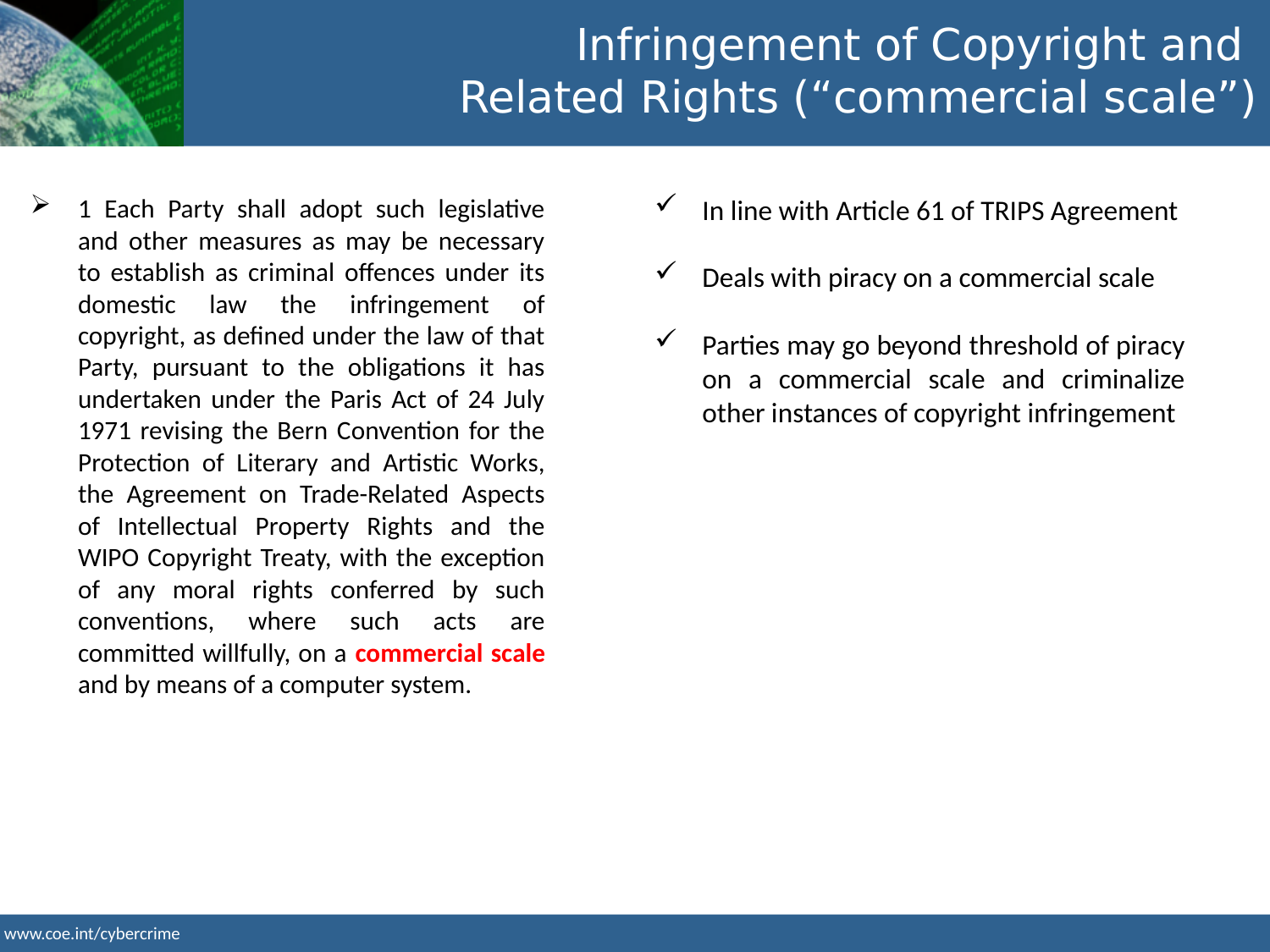

Infringement of Copyright and
Related Rights (“commercial scale”)
1 Each Party shall adopt such legislative and other measures as may be necessary to establish as criminal offences under its domestic law the infringement of copyright, as defined under the law of that Party, pursuant to the obligations it has undertaken under the Paris Act of 24 July 1971 revising the Bern Convention for the Protection of Literary and Artistic Works, the Agreement on Trade-Related Aspects of Intellectual Property Rights and the WIPO Copyright Treaty, with the exception of any moral rights conferred by such conventions, where such acts are committed willfully, on a commercial scale and by means of a computer system.
In line with Article 61 of TRIPS Agreement

Deals with piracy on a commercial scale

Parties may go beyond threshold of piracy on a commercial scale and criminalize other instances of copyright infringement